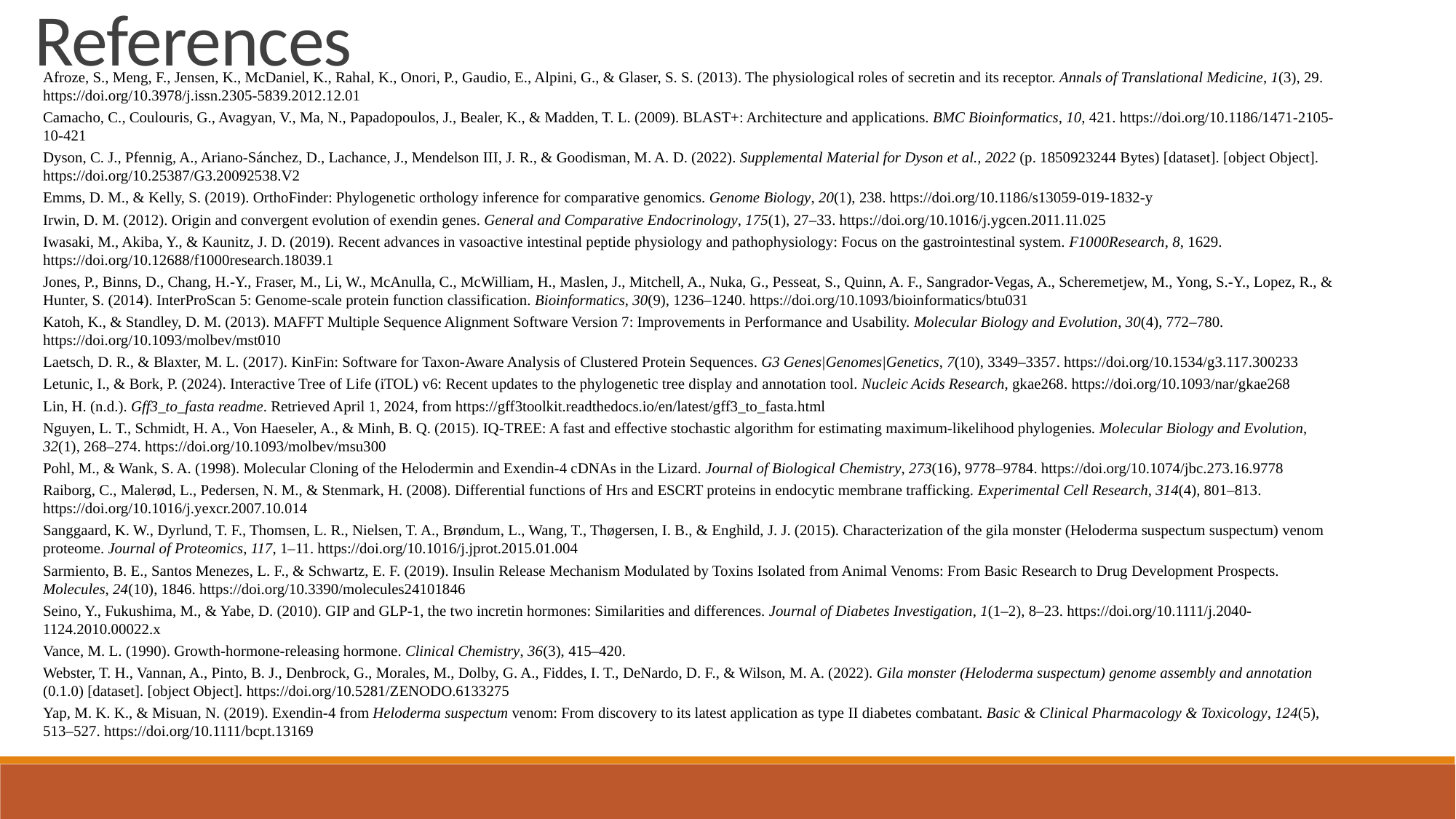

References
Afroze, S., Meng, F., Jensen, K., McDaniel, K., Rahal, K., Onori, P., Gaudio, E., Alpini, G., & Glaser, S. S. (2013). The physiological roles of secretin and its receptor. Annals of Translational Medicine, 1(3), 29. https://doi.org/10.3978/j.issn.2305-5839.2012.12.01
Camacho, C., Coulouris, G., Avagyan, V., Ma, N., Papadopoulos, J., Bealer, K., & Madden, T. L. (2009). BLAST+: Architecture and applications. BMC Bioinformatics, 10, 421. https://doi.org/10.1186/1471-2105-10-421
Dyson, C. J., Pfennig, A., Ariano-Sánchez, D., Lachance, J., Mendelson III, J. R., & Goodisman, M. A. D. (2022). Supplemental Material for Dyson et al., 2022 (p. 1850923244 Bytes) [dataset]. [object Object]. https://doi.org/10.25387/G3.20092538.V2
Emms, D. M., & Kelly, S. (2019). OrthoFinder: Phylogenetic orthology inference for comparative genomics. Genome Biology, 20(1), 238. https://doi.org/10.1186/s13059-019-1832-y
Irwin, D. M. (2012). Origin and convergent evolution of exendin genes. General and Comparative Endocrinology, 175(1), 27–33. https://doi.org/10.1016/j.ygcen.2011.11.025
Iwasaki, M., Akiba, Y., & Kaunitz, J. D. (2019). Recent advances in vasoactive intestinal peptide physiology and pathophysiology: Focus on the gastrointestinal system. F1000Research, 8, 1629. https://doi.org/10.12688/f1000research.18039.1
Jones, P., Binns, D., Chang, H.-Y., Fraser, M., Li, W., McAnulla, C., McWilliam, H., Maslen, J., Mitchell, A., Nuka, G., Pesseat, S., Quinn, A. F., Sangrador-Vegas, A., Scheremetjew, M., Yong, S.-Y., Lopez, R., & Hunter, S. (2014). InterProScan 5: Genome-scale protein function classification. Bioinformatics, 30(9), 1236–1240. https://doi.org/10.1093/bioinformatics/btu031
Katoh, K., & Standley, D. M. (2013). MAFFT Multiple Sequence Alignment Software Version 7: Improvements in Performance and Usability. Molecular Biology and Evolution, 30(4), 772–780. https://doi.org/10.1093/molbev/mst010
Laetsch, D. R., & Blaxter, M. L. (2017). KinFin: Software for Taxon-Aware Analysis of Clustered Protein Sequences. G3 Genes|Genomes|Genetics, 7(10), 3349–3357. https://doi.org/10.1534/g3.117.300233
Letunic, I., & Bork, P. (2024). Interactive Tree of Life (iTOL) v6: Recent updates to the phylogenetic tree display and annotation tool. Nucleic Acids Research, gkae268. https://doi.org/10.1093/nar/gkae268
Lin, H. (n.d.). Gff3_to_fasta readme. Retrieved April 1, 2024, from https://gff3toolkit.readthedocs.io/en/latest/gff3_to_fasta.html
Nguyen, L. T., Schmidt, H. A., Von Haeseler, A., & Minh, B. Q. (2015). IQ-TREE: A fast and effective stochastic algorithm for estimating maximum-likelihood phylogenies. Molecular Biology and Evolution, 32(1), 268–274. https://doi.org/10.1093/molbev/msu300
Pohl, M., & Wank, S. A. (1998). Molecular Cloning of the Helodermin and Exendin-4 cDNAs in the Lizard. Journal of Biological Chemistry, 273(16), 9778–9784. https://doi.org/10.1074/jbc.273.16.9778
Raiborg, C., Malerød, L., Pedersen, N. M., & Stenmark, H. (2008). Differential functions of Hrs and ESCRT proteins in endocytic membrane trafficking. Experimental Cell Research, 314(4), 801–813. https://doi.org/10.1016/j.yexcr.2007.10.014
Sanggaard, K. W., Dyrlund, T. F., Thomsen, L. R., Nielsen, T. A., Brøndum, L., Wang, T., Thøgersen, I. B., & Enghild, J. J. (2015). Characterization of the gila monster (Heloderma suspectum suspectum) venom proteome. Journal of Proteomics, 117, 1–11. https://doi.org/10.1016/j.jprot.2015.01.004
Sarmiento, B. E., Santos Menezes, L. F., & Schwartz, E. F. (2019). Insulin Release Mechanism Modulated by Toxins Isolated from Animal Venoms: From Basic Research to Drug Development Prospects. Molecules, 24(10), 1846. https://doi.org/10.3390/molecules24101846
Seino, Y., Fukushima, M., & Yabe, D. (2010). GIP and GLP‐1, the two incretin hormones: Similarities and differences. Journal of Diabetes Investigation, 1(1–2), 8–23. https://doi.org/10.1111/j.2040-1124.2010.00022.x
Vance, M. L. (1990). Growth-hormone-releasing hormone. Clinical Chemistry, 36(3), 415–420.
Webster, T. H., Vannan, A., Pinto, B. J., Denbrock, G., Morales, M., Dolby, G. A., Fiddes, I. T., DeNardo, D. F., & Wilson, M. A. (2022). Gila monster (Heloderma suspectum) genome assembly and annotation (0.1.0) [dataset]. [object Object]. https://doi.org/10.5281/ZENODO.6133275
Yap, M. K. K., & Misuan, N. (2019). Exendin‐4 from Heloderma suspectum venom: From discovery to its latest application as type II diabetes combatant. Basic & Clinical Pharmacology & Toxicology, 124(5), 513–527. https://doi.org/10.1111/bcpt.13169